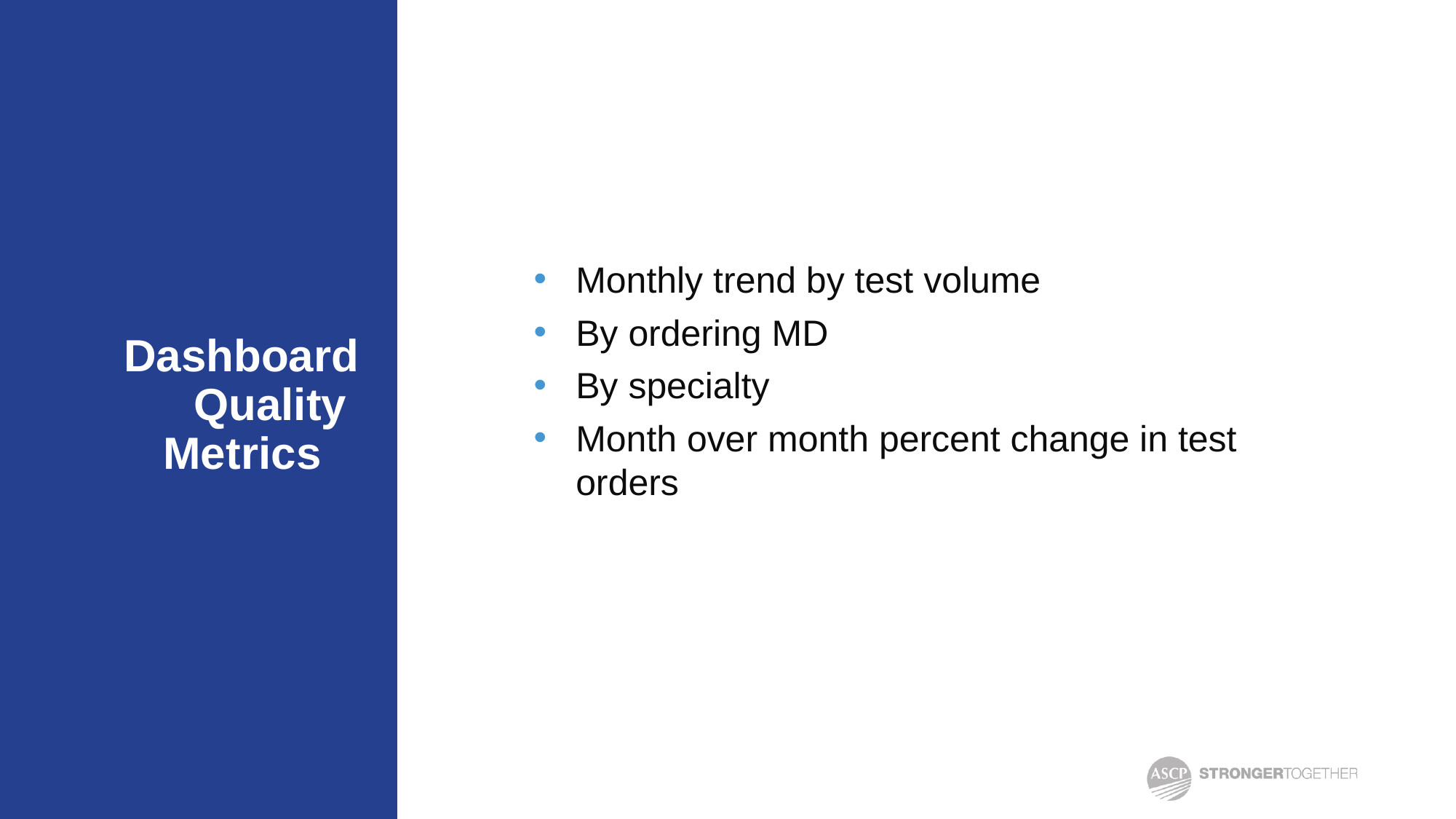

Monthly trend by test volume
By ordering MD
By specialty
Month over month percent change in test orders

# Dashboard Quality Metrics